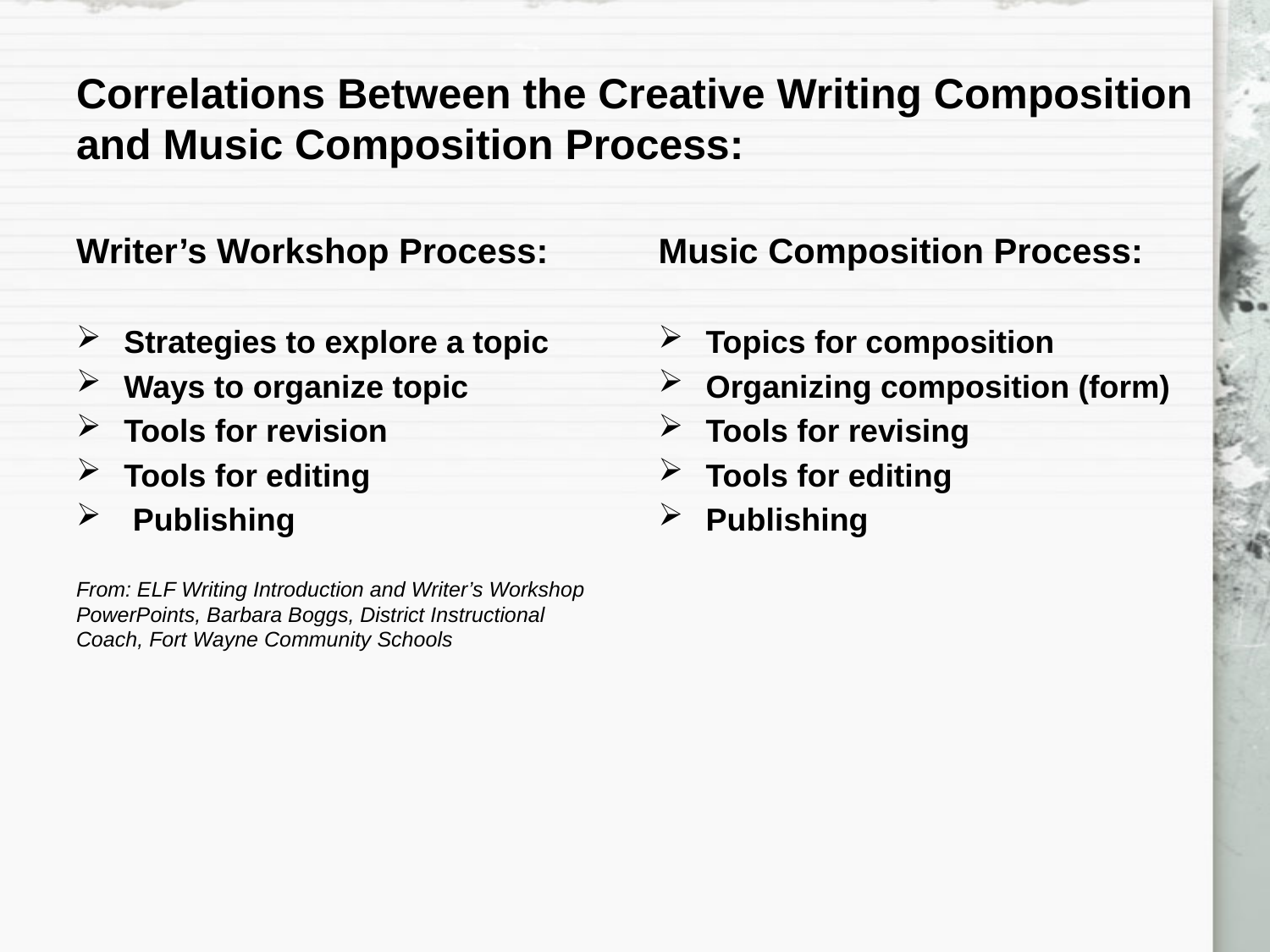

# Correlations Between the Creative Writing Composition and Music Composition Process:

Writer’s Workshop Process:

Strategies to explore a topic
Ways to organize topic
Tools for revision
Tools for editing
 Publishing

From: ELF Writing Introduction and Writer’s Workshop
PowerPoints, Barbara Boggs, District Instructional
Coach, Fort Wayne Community Schools
Music Composition Process:

Topics for composition
Organizing composition (form)
Tools for revising
Tools for editing
Publishing